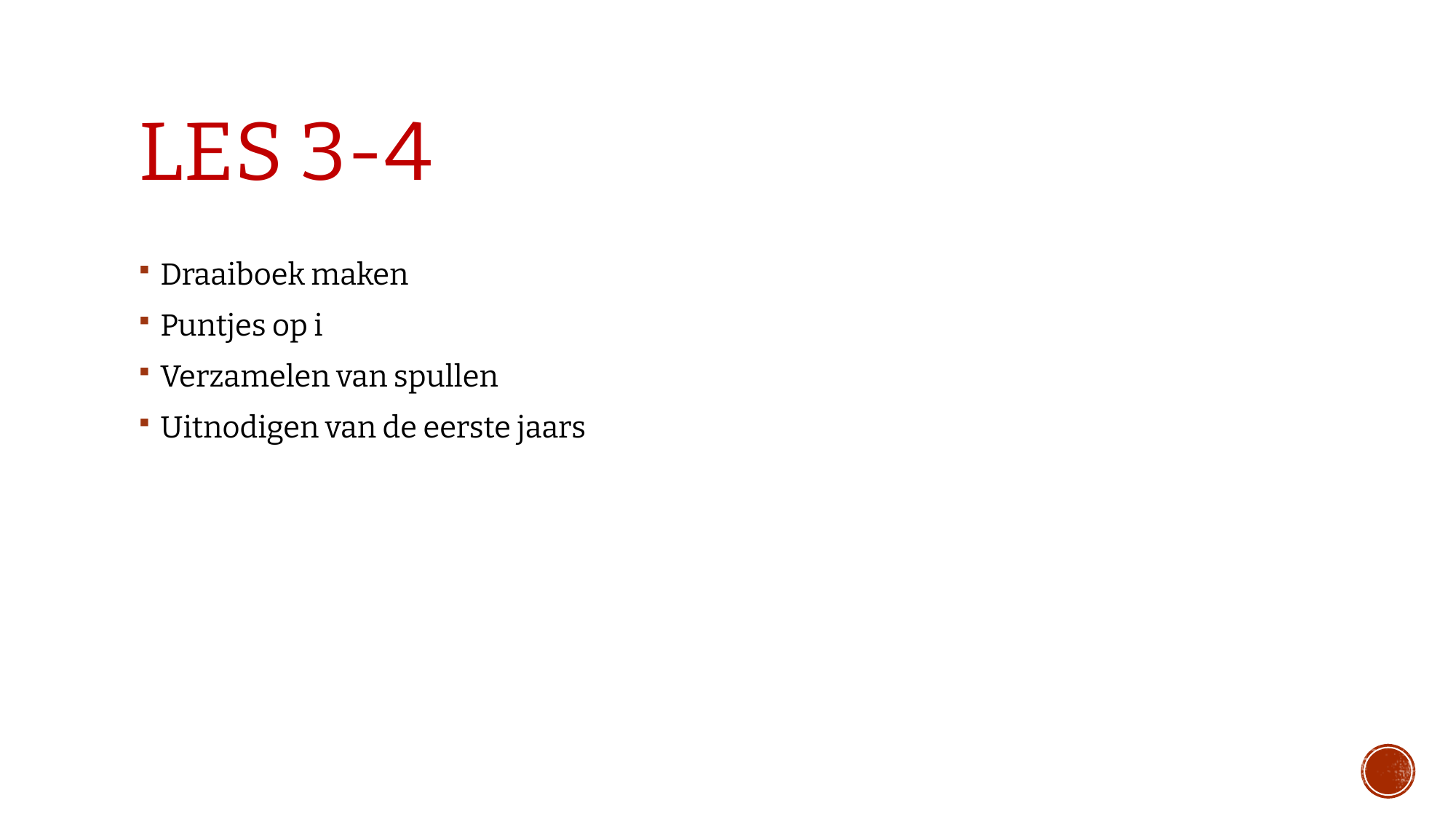

# Les 3-4
Draaiboek maken
Puntjes op i
Verzamelen van spullen
Uitnodigen van de eerste jaars